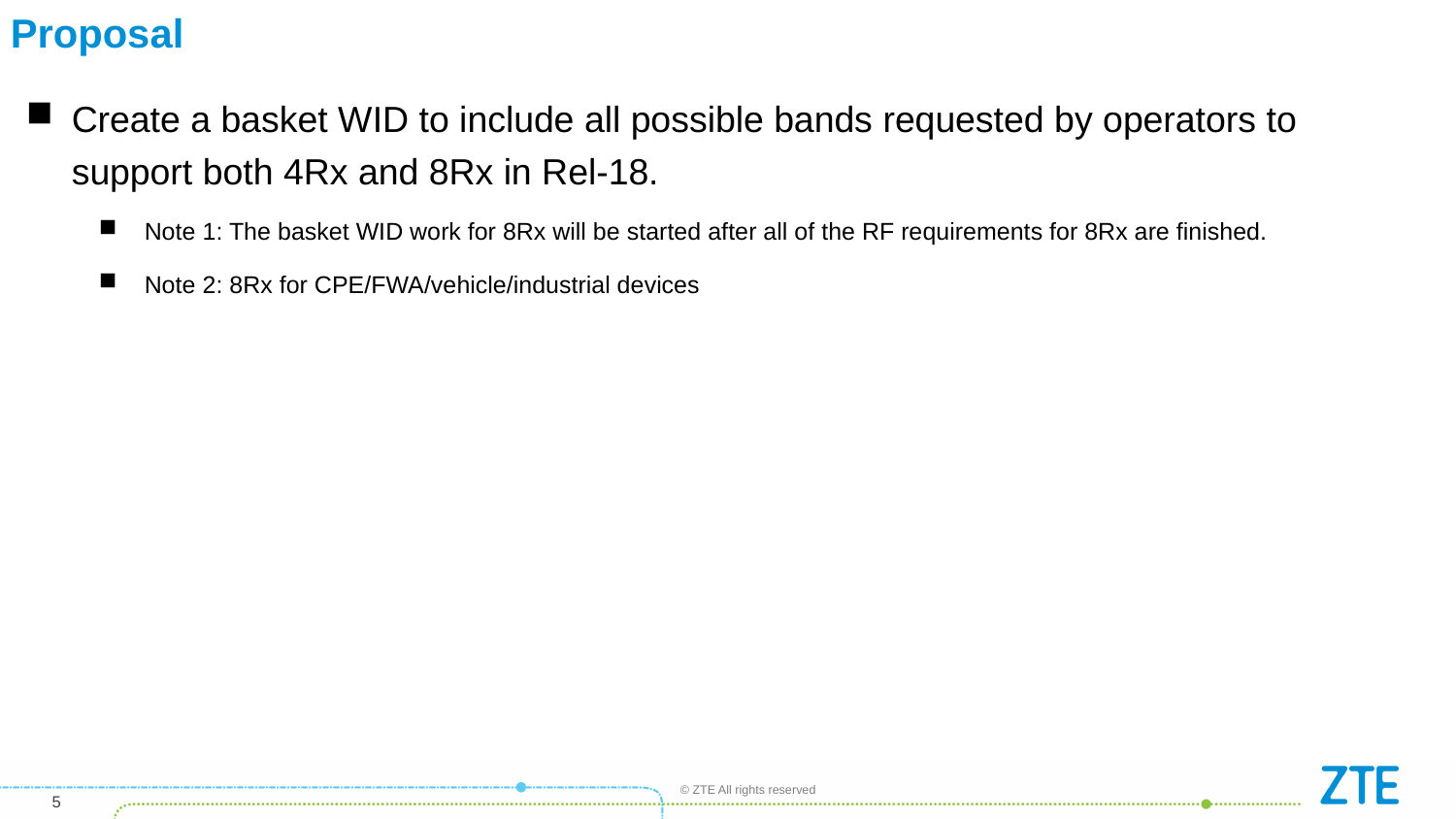

# Proposal
Create a basket WID to include all possible bands requested by operators to support both 4Rx and 8Rx in Rel-18.
Note 1: The basket WID work for 8Rx will be started after all of the RF requirements for 8Rx are finished.
Note 2: 8Rx for CPE/FWA/vehicle/industrial devices